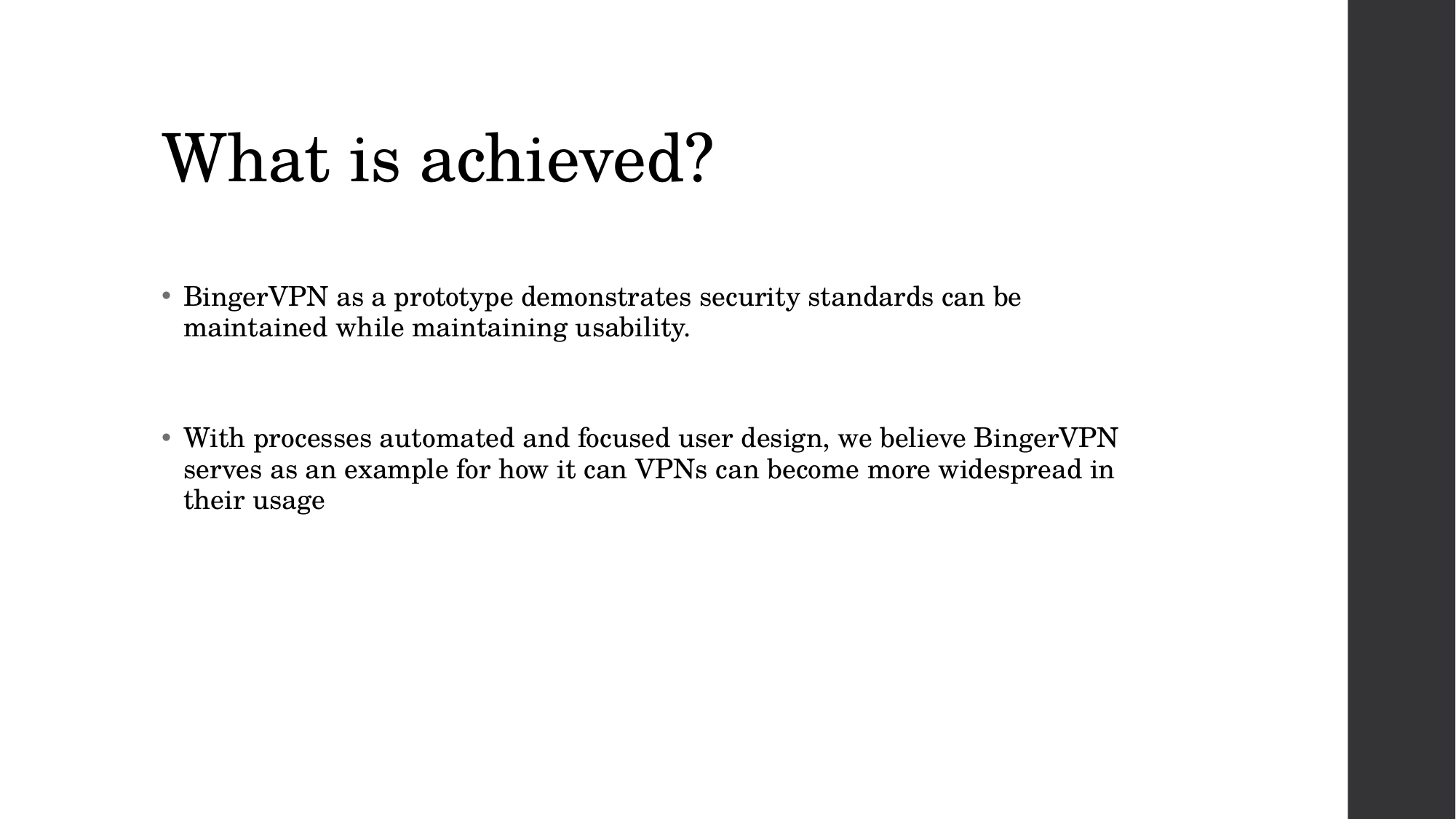

# What is achieved?

BingerVPN as a prototype demonstrates security standards can be maintained while maintaining usability.

With processes automated and focused user design, we believe BingerVPN serves as an example for how it can VPNs can become more widespread in their usage